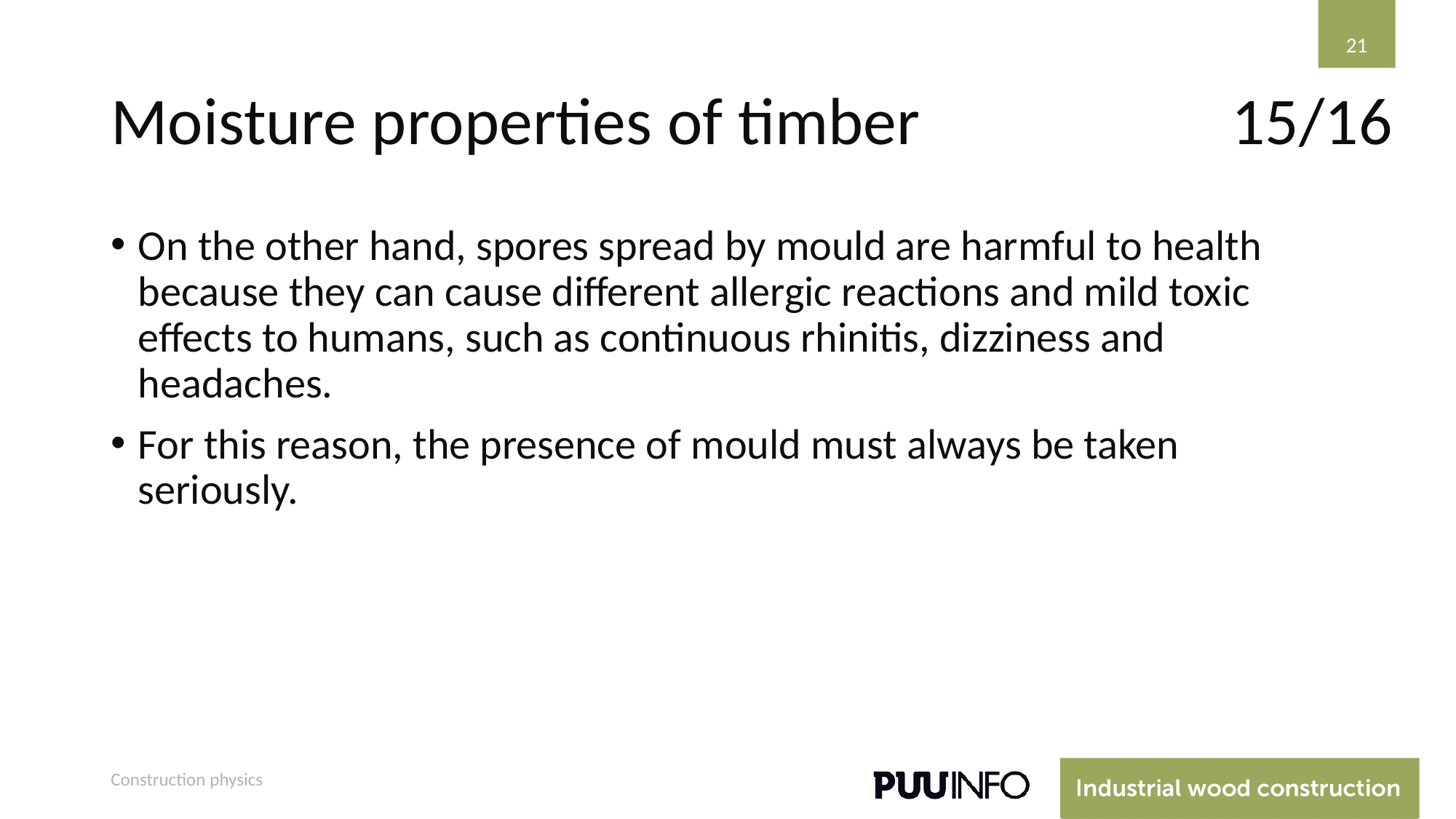

21
# Moisture properties of timber
15/16
On the other hand, spores spread by mould are harmful to health because they can cause different allergic reactions and mild toxic effects to humans, such as continuous rhinitis, dizziness and headaches.
For this reason, the presence of mould must always be taken seriously.
Construction physics